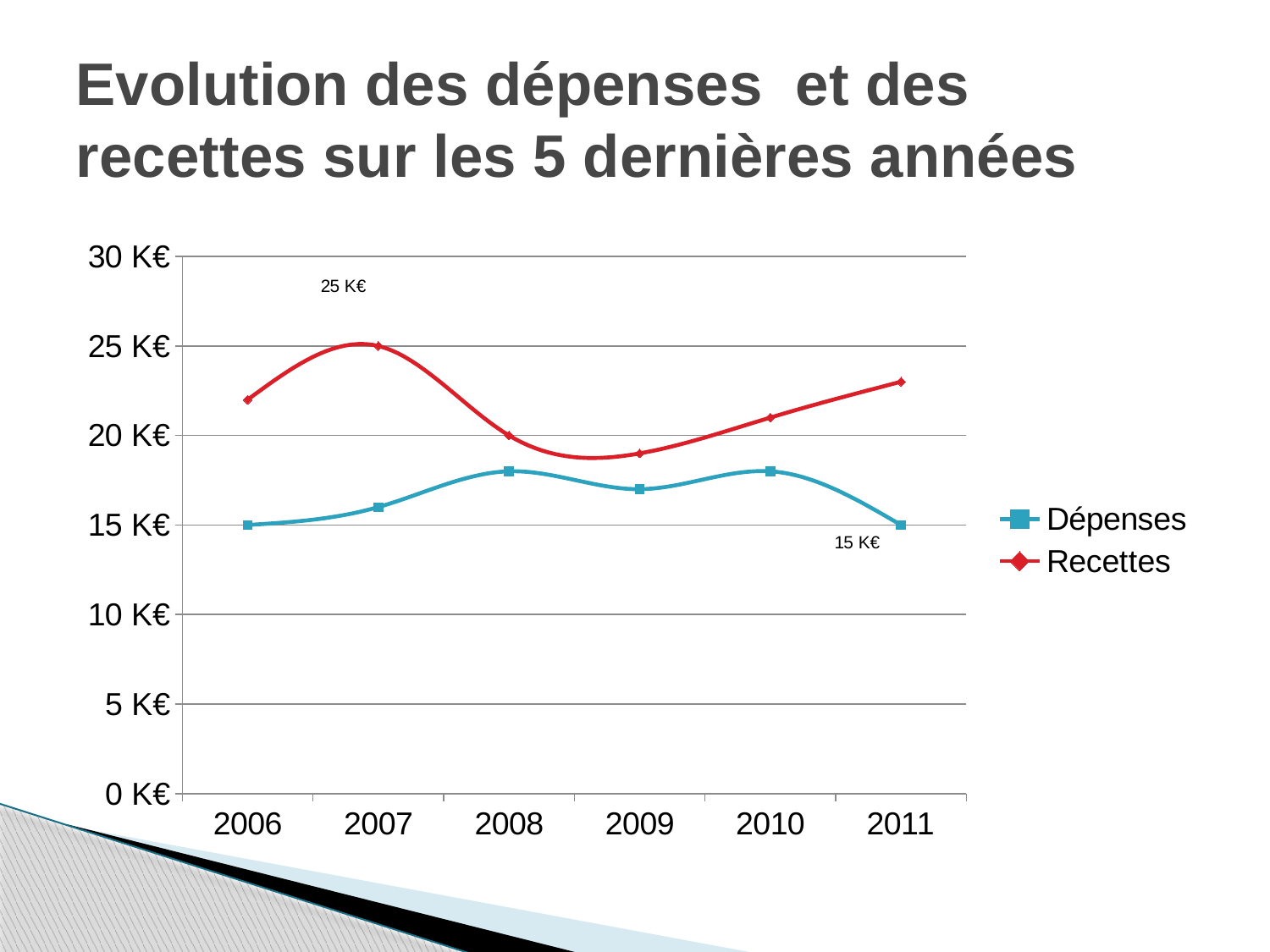

# Evolution des dépenses  et des recettes sur les 5 dernières années

### Chart

| Category | Dépenses | Recettes |
|---|---|---|
| 2006 | 15.0 | 22.0 |
| 2007 | 16.0 | 25.0 |
| 2008 | 18.0 | 20.0 |
| 2009 | 17.0 | 19.0 |
| 2010 | 18.0 | 21.0 |
| 2011 | 15.0 | 23.0 |